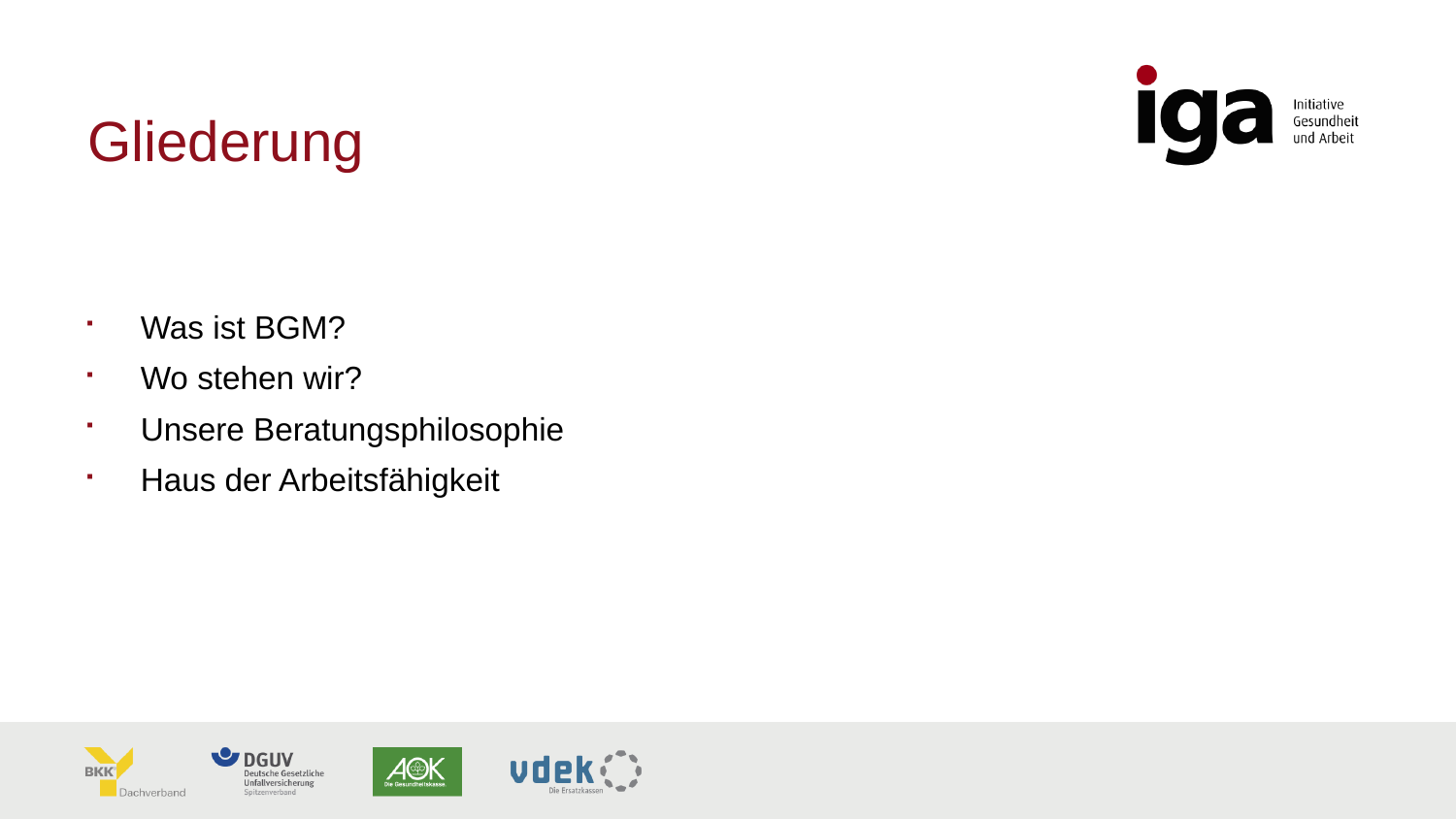

# Gliederung
Was ist BGM?
Wo stehen wir?
Unsere Beratungsphilosophie
Haus der Arbeitsfähigkeit